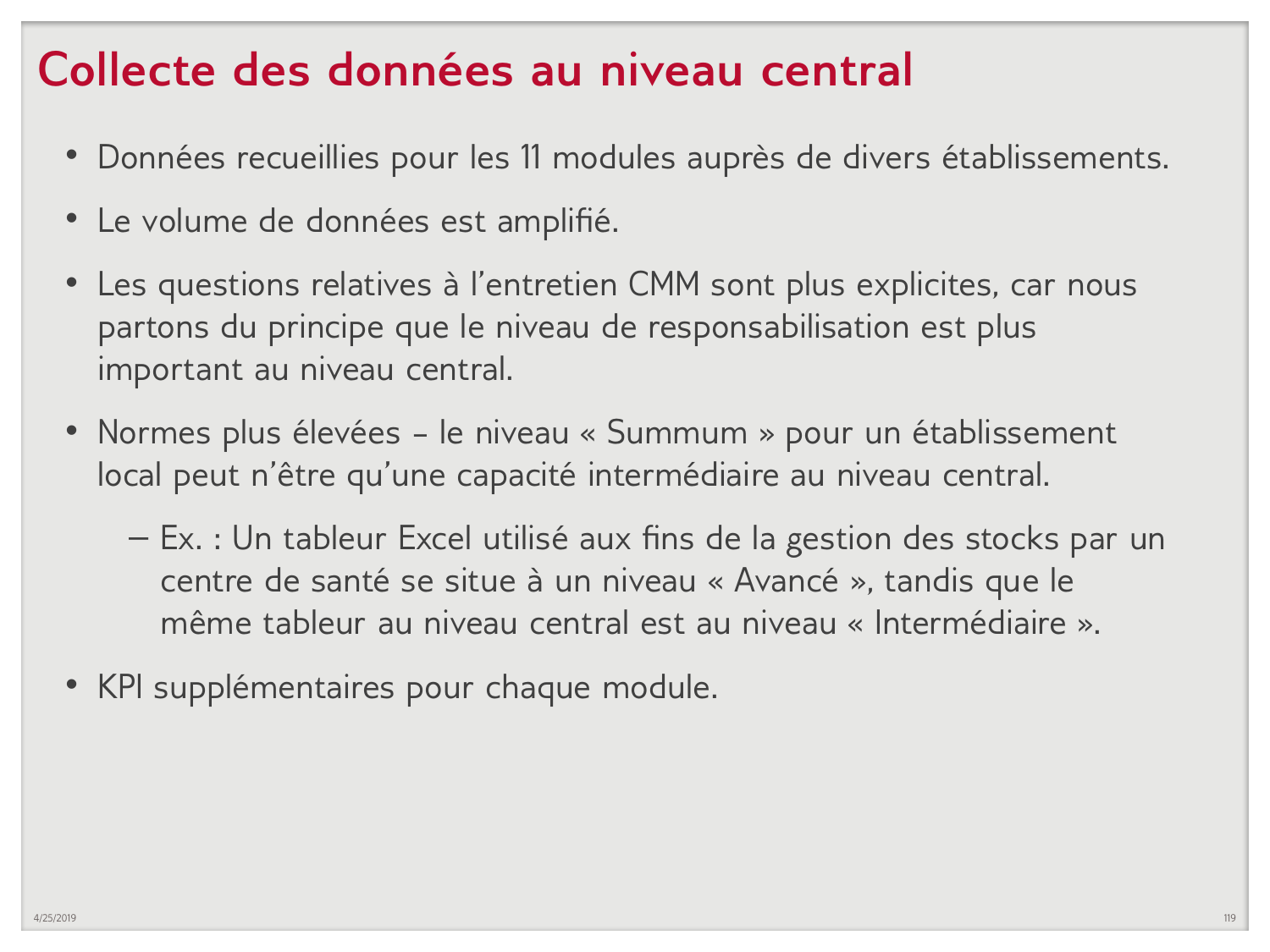

# Collecte des données au niveau central
Données recueillies pour les 11 modules auprès de divers établissements.
Le volume de données est amplifié.
Les questions relatives à l’entretien CMM sont plus explicites, car nous partons du principe que le niveau de responsabilisation est plus important au niveau central.
Normes plus élevées – le niveau « Summum » pour un établissement local peut n’être qu’une capacité intermédiaire au niveau central.
Ex. : Un tableur Excel utilisé aux fins de la gestion des stocks par un centre de santé se situe à un niveau « Avancé », tandis que le même tableur au niveau central est au niveau « Intermédiaire ».
KPI supplémentaires pour chaque module.

4/25/2019
119